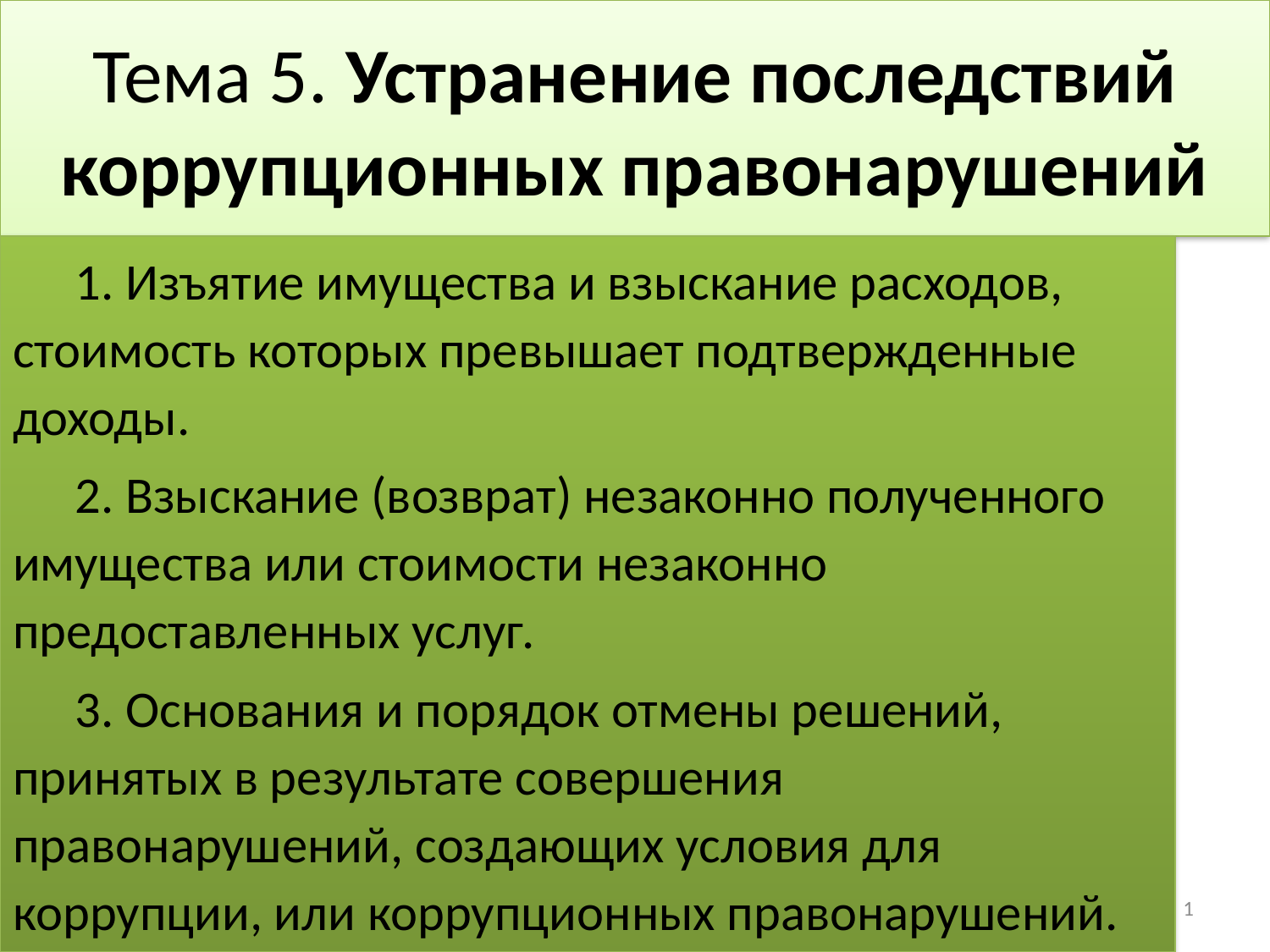

# Тема 5. Устранение последствий коррупционных правонарушений
1. Изъятие имущества и взыскание расходов, стоимость которых превышает подтвержденные доходы.
2. Взыскание (возврат) незаконно полученного имущества или стоимости незаконно предоставленных услуг.
3. Основания и порядок отмены решений, принятых в результате совершения  правонарушений, создающих условия для коррупции, или коррупционных правонарушений.
1